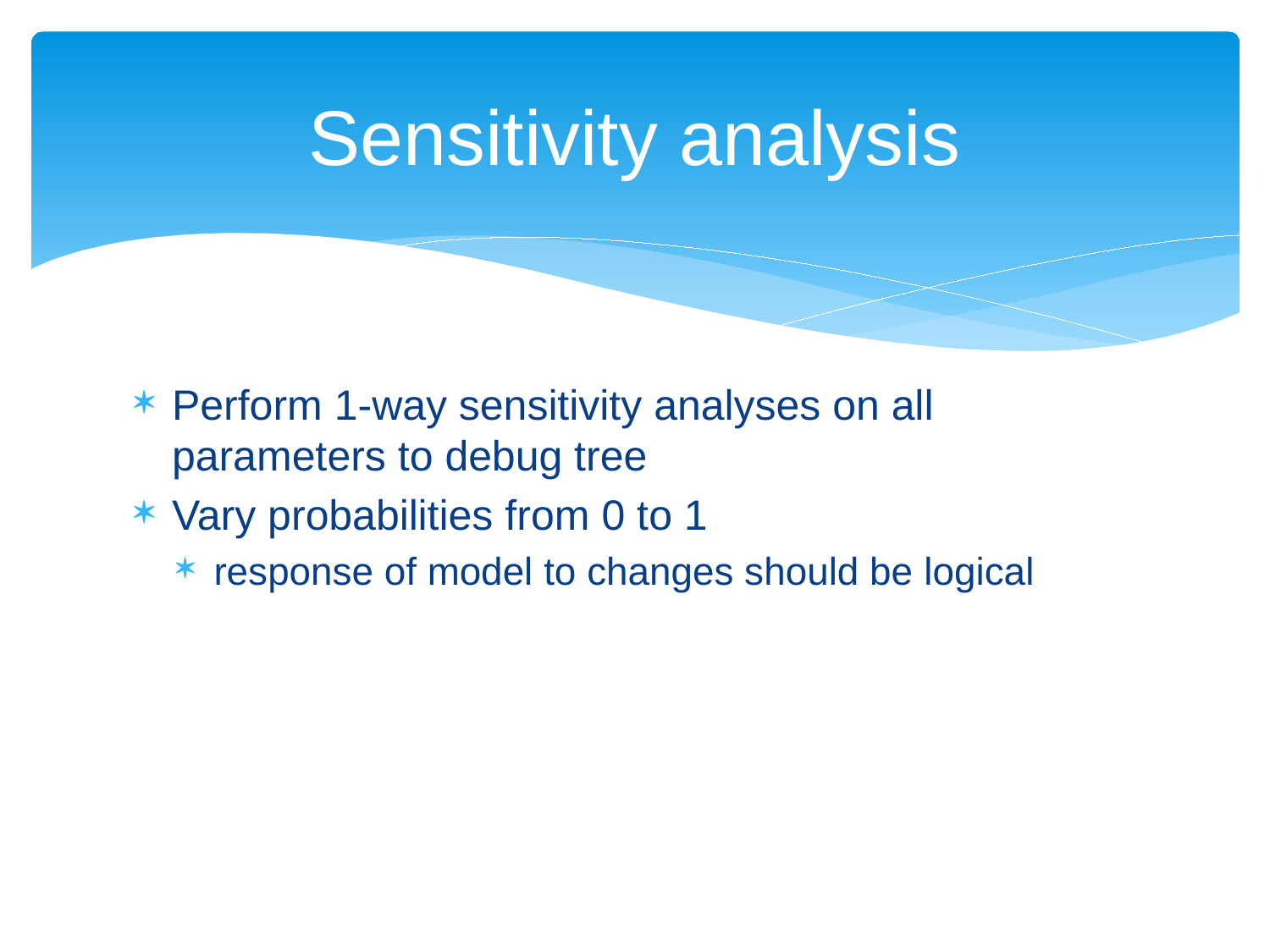

# Sensitivity analysis
Perform 1‐way sensitivity analyses on all parameters to debug tree
Vary probabilities from 0 to 1
response of model to changes should be logical